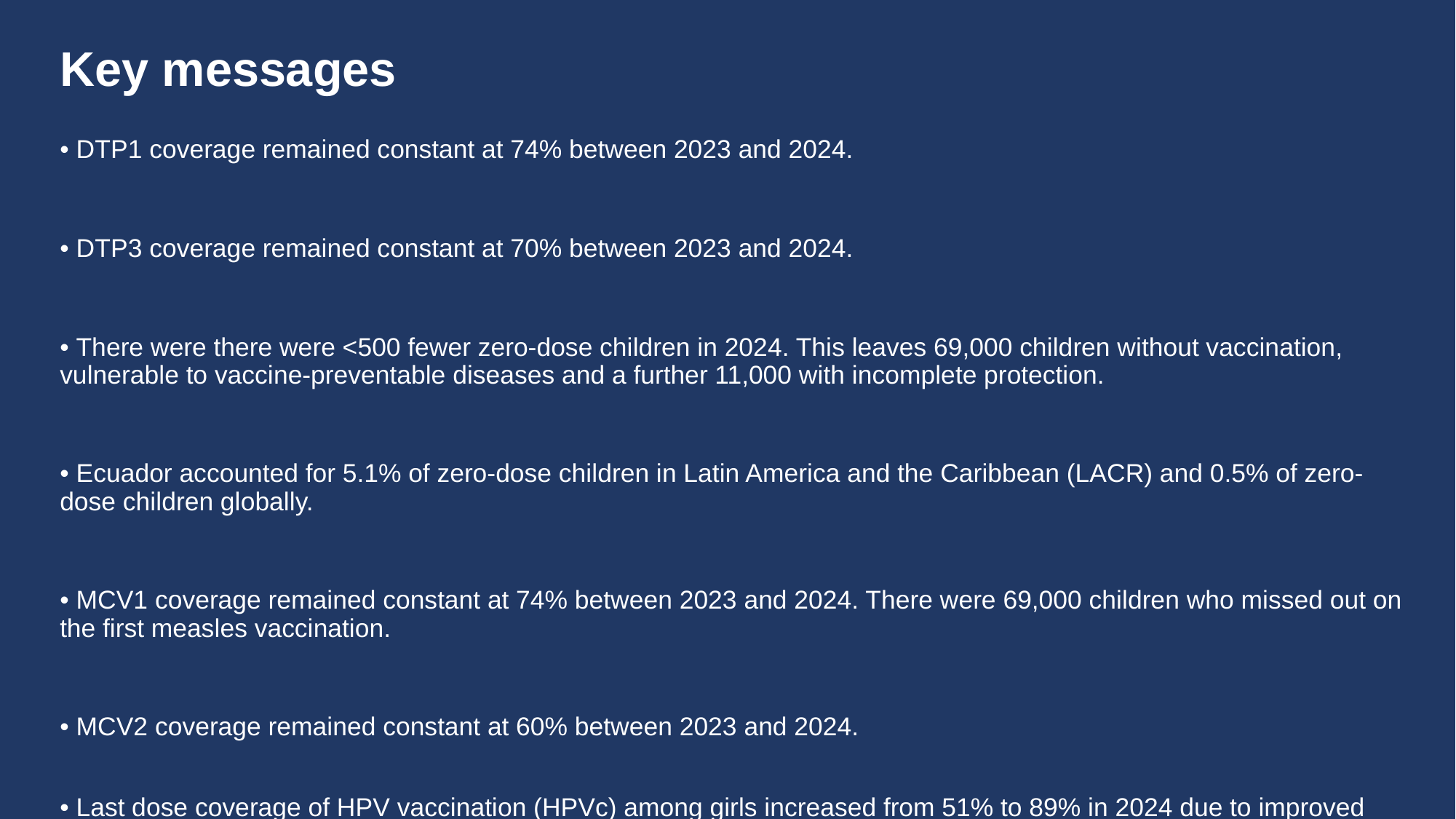

# Key messages
• DTP1 coverage remained constant at 74% between 2023 and 2024.

• DTP3 coverage remained constant at 70% between 2023 and 2024.

• There were there were <500 fewer zero-dose children in 2024. This leaves 69,000 children without vaccination, vulnerable to vaccine-preventable diseases and a further 11,000 with incomplete protection.

• Ecuador accounted for 5.1% of zero-dose children in Latin America and the Caribbean (LACR) and 0.5% of zero-dose children globally.

• MCV1 coverage remained constant at 74% between 2023 and 2024. There were 69,000 children who missed out on the first measles vaccination.

• MCV2 coverage remained constant at 60% between 2023 and 2024.

• Last dose coverage of HPV vaccination (HPVc) among girls increased from 51% to 89% in 2024 due to improved programme performance.